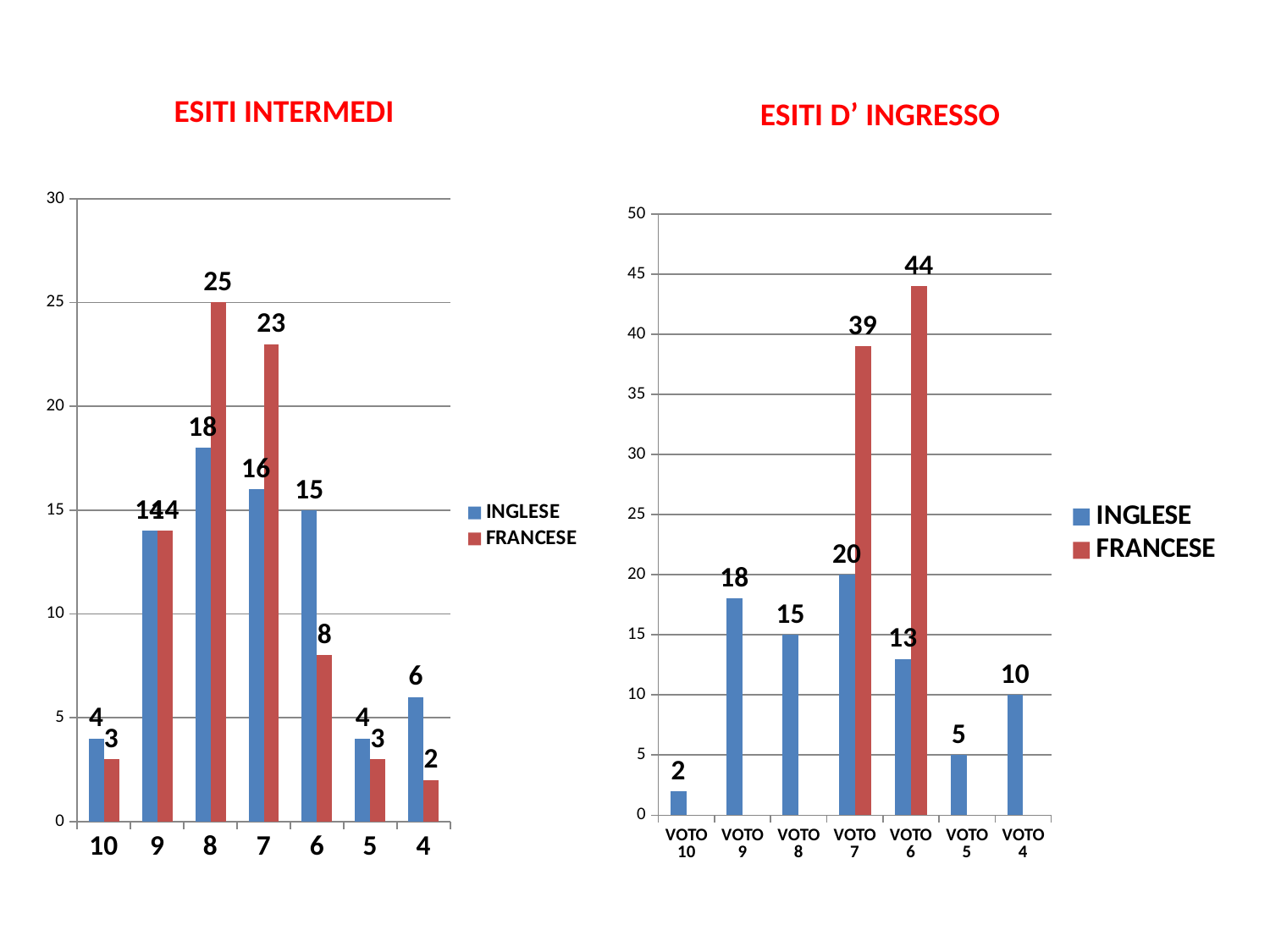

ESITI INTERMEDI
ESITI D’ INGRESSO

### Chart

| Category | INGLESE | FRANCESE |
|---|---|---|
| 10 | 4.0 | 3.0 |
| 9 | 14.0 | 14.0 |
| 8 | 18.0 | 25.0 |
| 7 | 16.0 | 23.0 |
| 6 | 15.0 | 8.0 |
| 5 | 4.0 | 3.0 |
| 4 | 6.0 | 2.0 |

### Chart

| Category | INGLESE | FRANCESE |
|---|---|---|
| VOTO 10 | 2.0 | None |
| VOTO 9 | 18.0 | None |
| VOTO 8 | 15.0 | None |
| VOTO 7 | 20.0 | 39.0 |
| VOTO 6 | 13.0 | 44.0 |
| VOTO 5 | 5.0 | None |
| VOTO 4 | 10.0 | None |